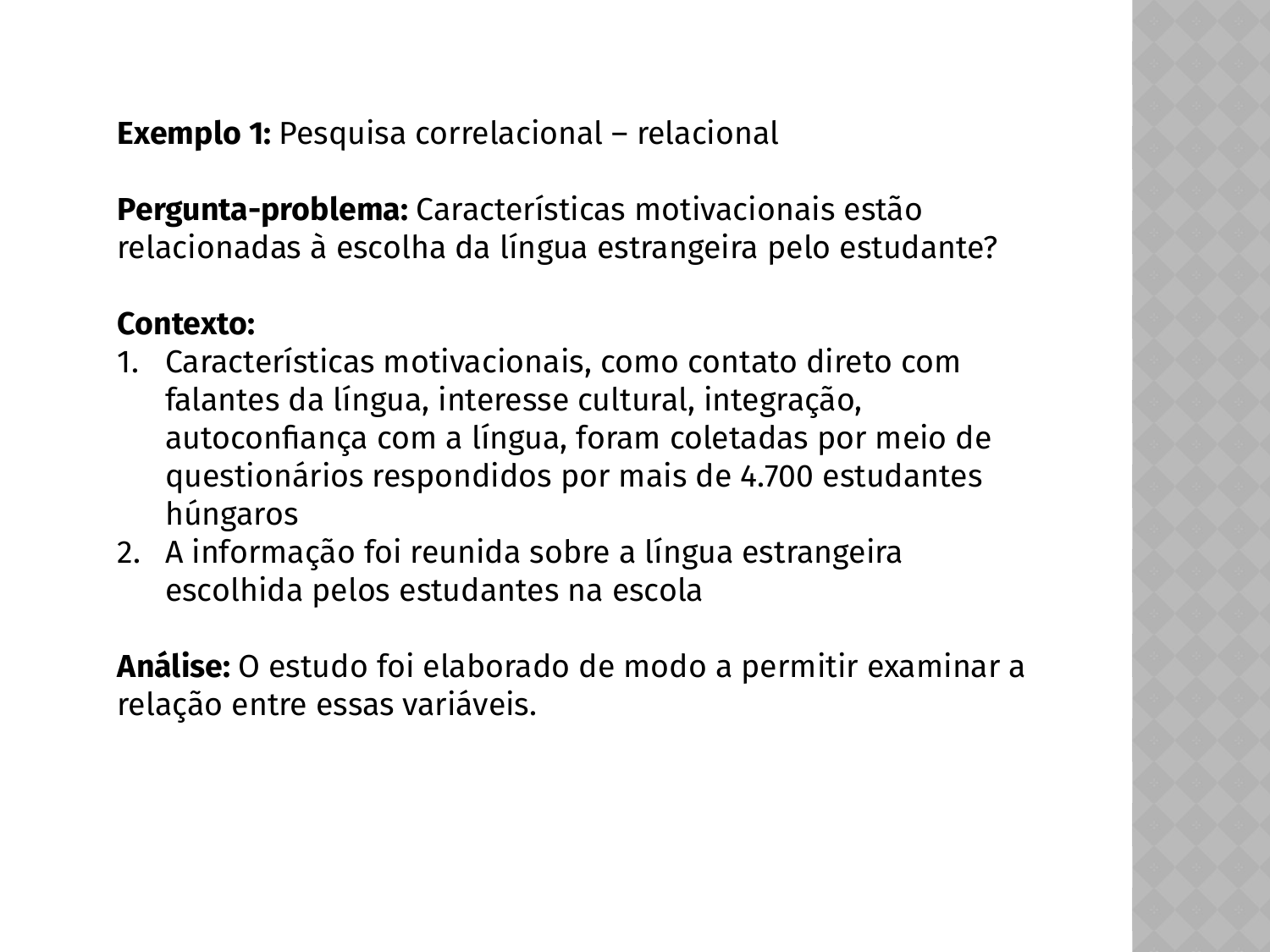

Exemplo 1: Pesquisa correlacional – relacional

Pergunta-problema: Características motivacionais estão relacionadas à escolha da língua estrangeira pelo estudante?

Contexto:
Características motivacionais, como contato direto com falantes da língua, interesse cultural, integração, autoconfiança com a língua, foram coletadas por meio de questionários respondidos por mais de 4.700 estudantes húngaros
A informação foi reunida sobre a língua estrangeira escolhida pelos estudantes na escola

Análise: O estudo foi elaborado de modo a permitir examinar a relação entre essas variáveis.